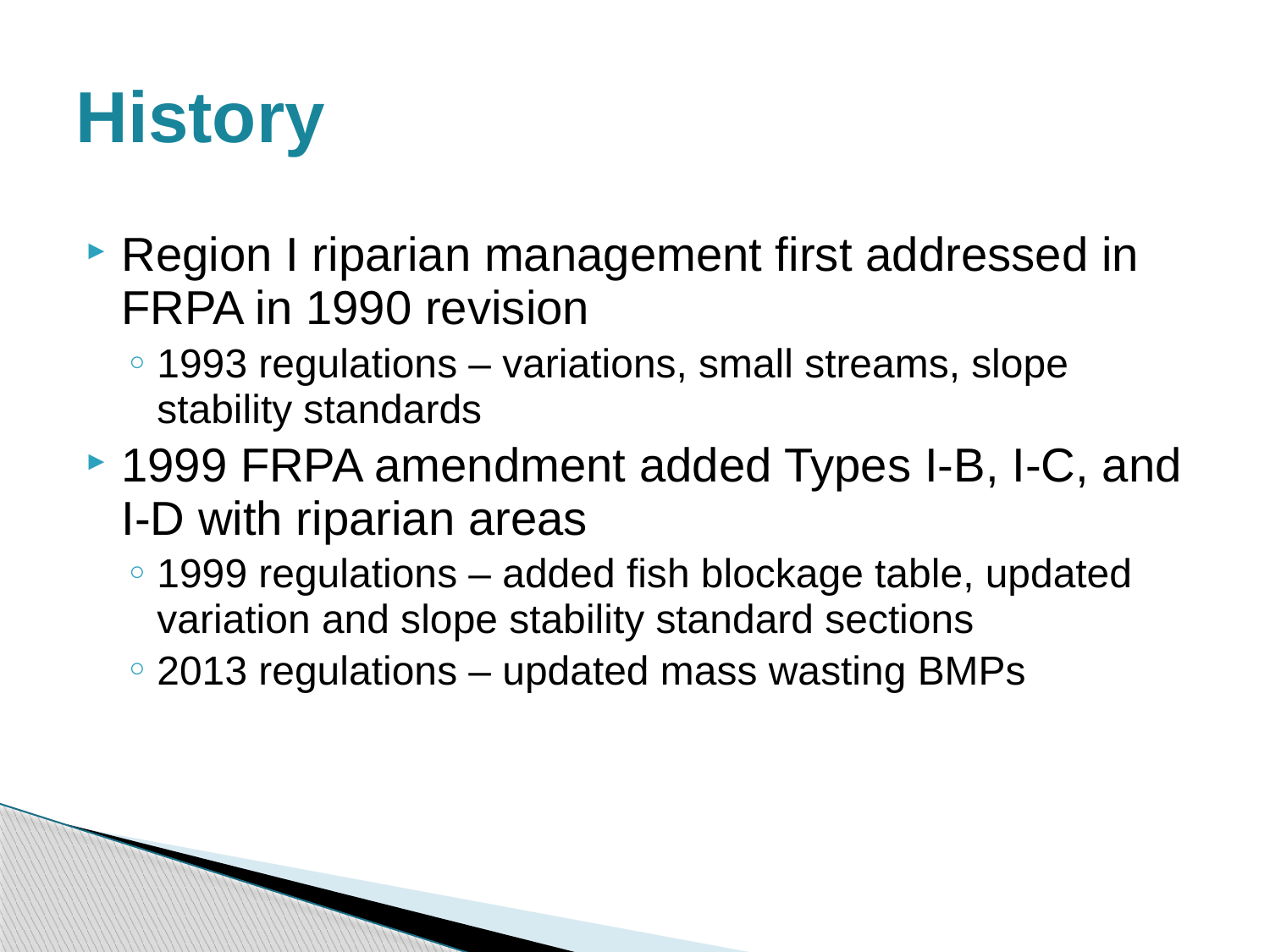

# History
Region I riparian management first addressed in FRPA in 1990 revision
1993 regulations – variations, small streams, slope stability standards
1999 FRPA amendment added Types I-B, I-C, and I-D with riparian areas
1999 regulations – added fish blockage table, updated variation and slope stability standard sections
2013 regulations – updated mass wasting BMPs